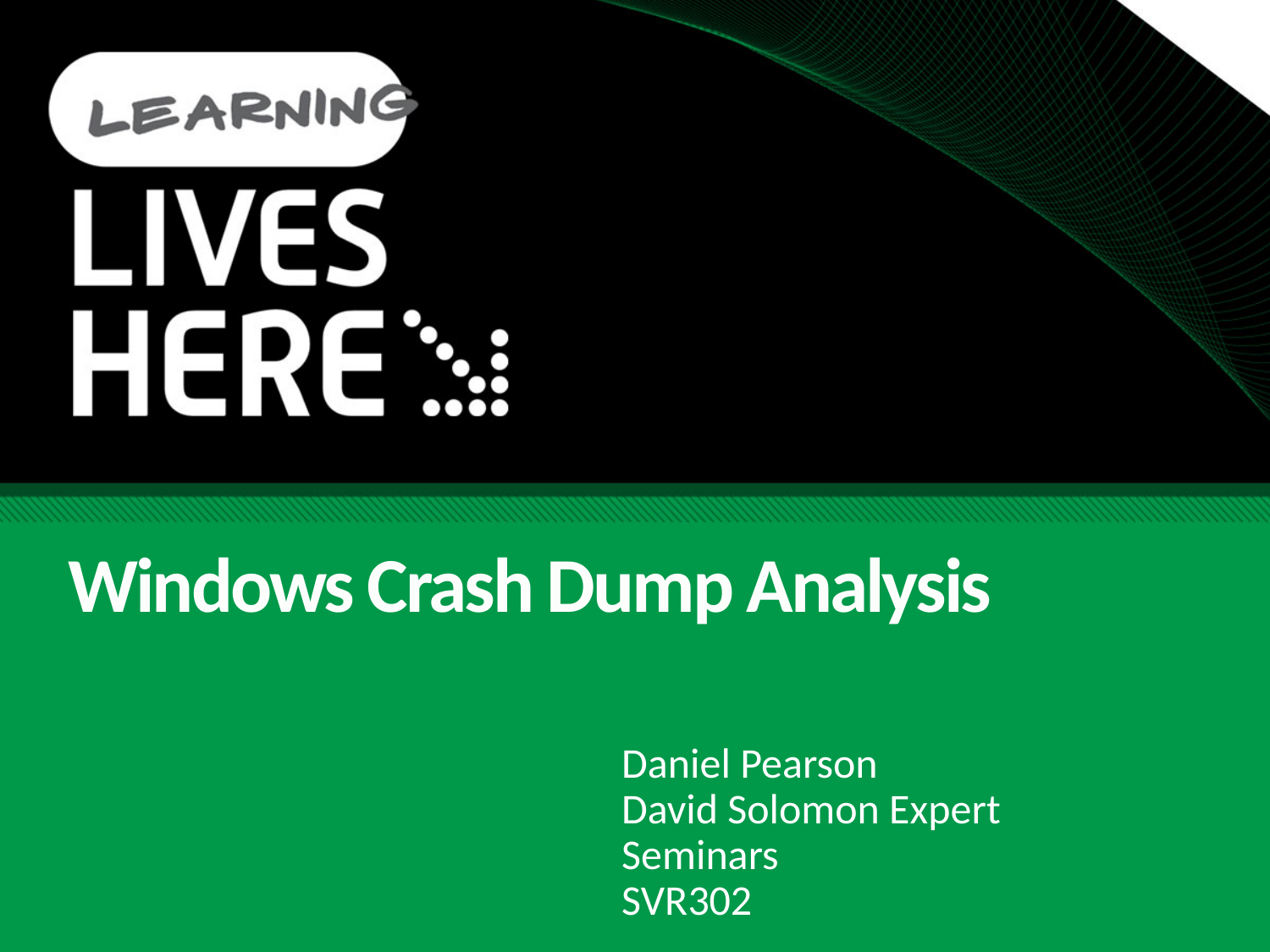

# Windows Crash Dump Analysis
Daniel Pearson
David Solomon Expert Seminars
SVR302